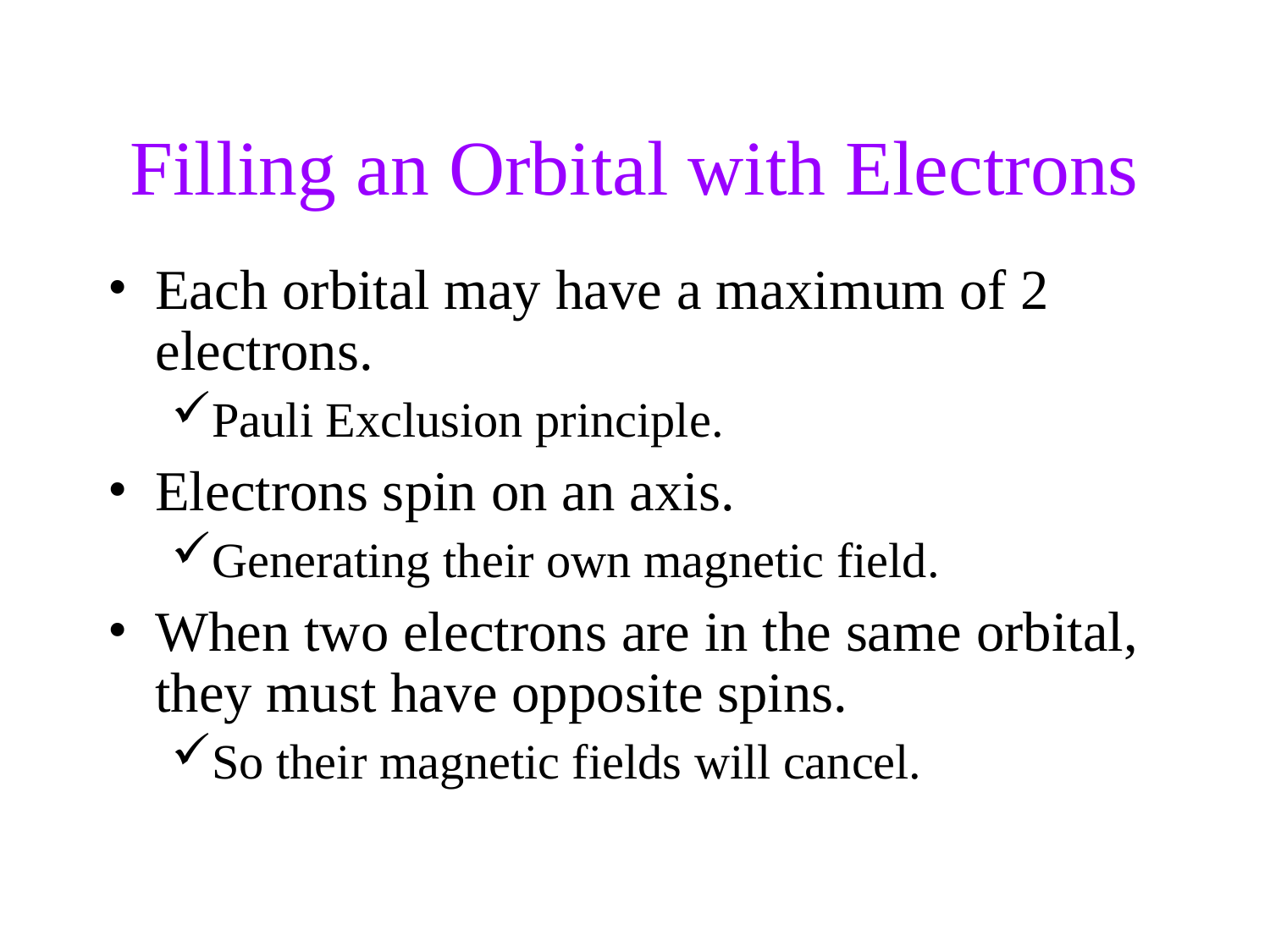

Filling an Orbital with Electrons
Each orbital may have a maximum of 2 electrons.
Pauli Exclusion principle.
Electrons spin on an axis.
Generating their own magnetic field.
When two electrons are in the same orbital, they must have opposite spins.
So their magnetic fields will cancel.